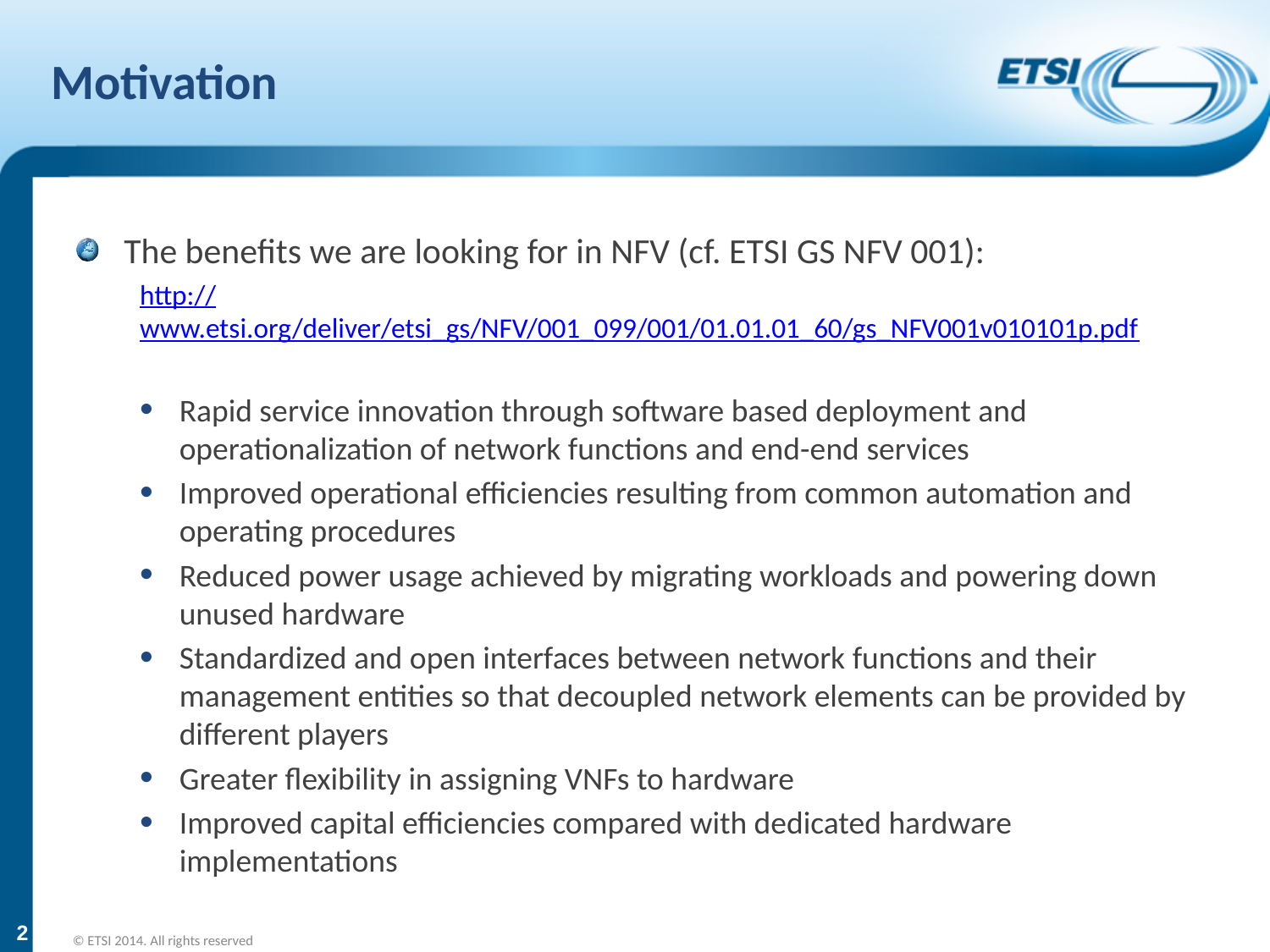

# Motivation
The benefits we are looking for in NFV (cf. ETSI GS NFV 001):
http://www.etsi.org/deliver/etsi_gs/NFV/001_099/001/01.01.01_60/gs_NFV001v010101p.pdf

Rapid service innovation through software based deployment and operationalization of network functions and end-end services
Improved operational efficiencies resulting from common automation and operating procedures
Reduced power usage achieved by migrating workloads and powering down unused hardware
Standardized and open interfaces between network functions and their management entities so that decoupled network elements can be provided by different players
Greater flexibility in assigning VNFs to hardware
Improved capital efficiencies compared with dedicated hardware implementations
2
© ETSI 2014. All rights reserved